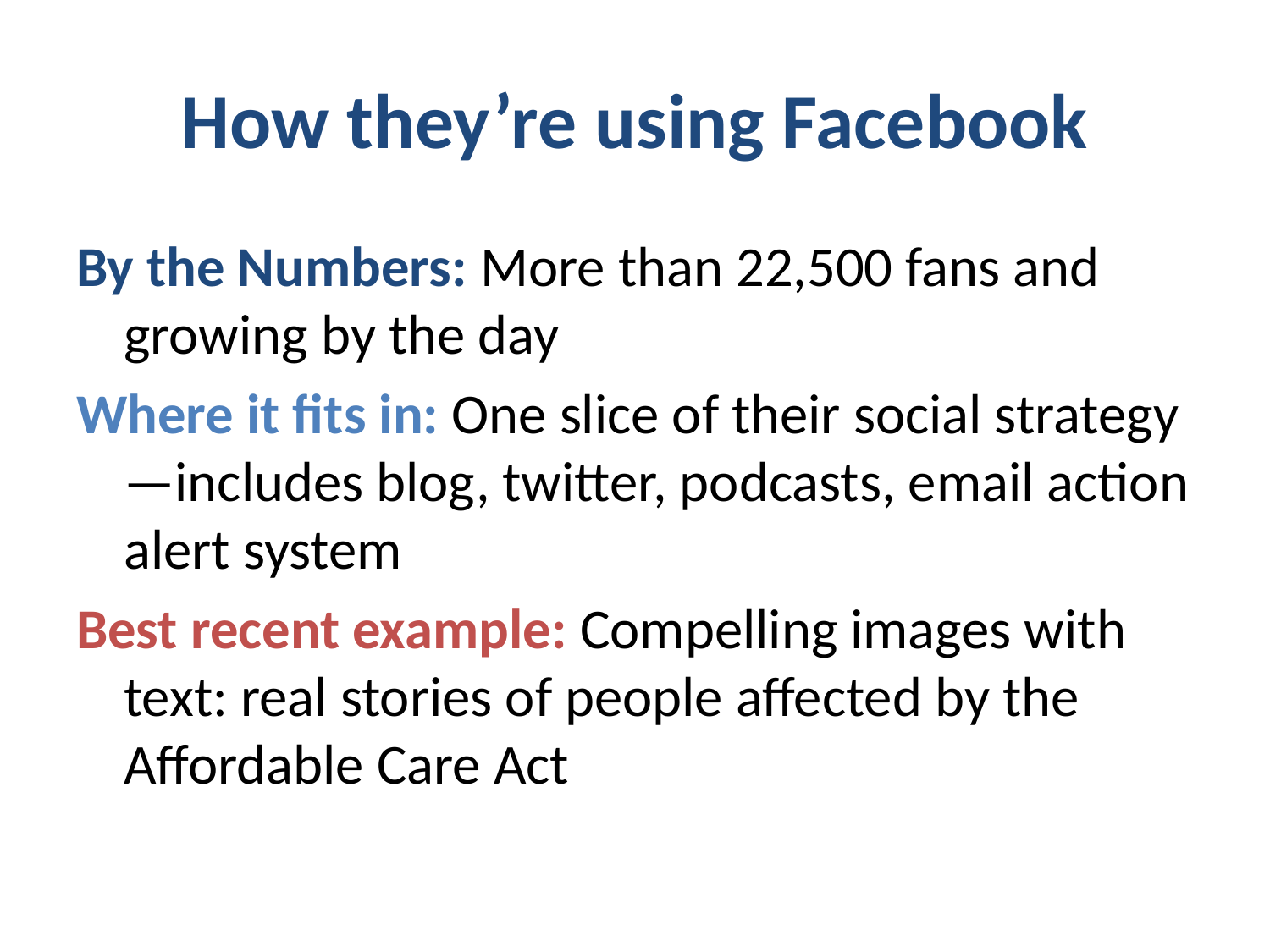

# How they’re using Facebook
By the Numbers: More than 22,500 fans and growing by the day
Where it fits in: One slice of their social strategy—includes blog, twitter, podcasts, email action alert system
Best recent example: Compelling images with text: real stories of people affected by the Affordable Care Act